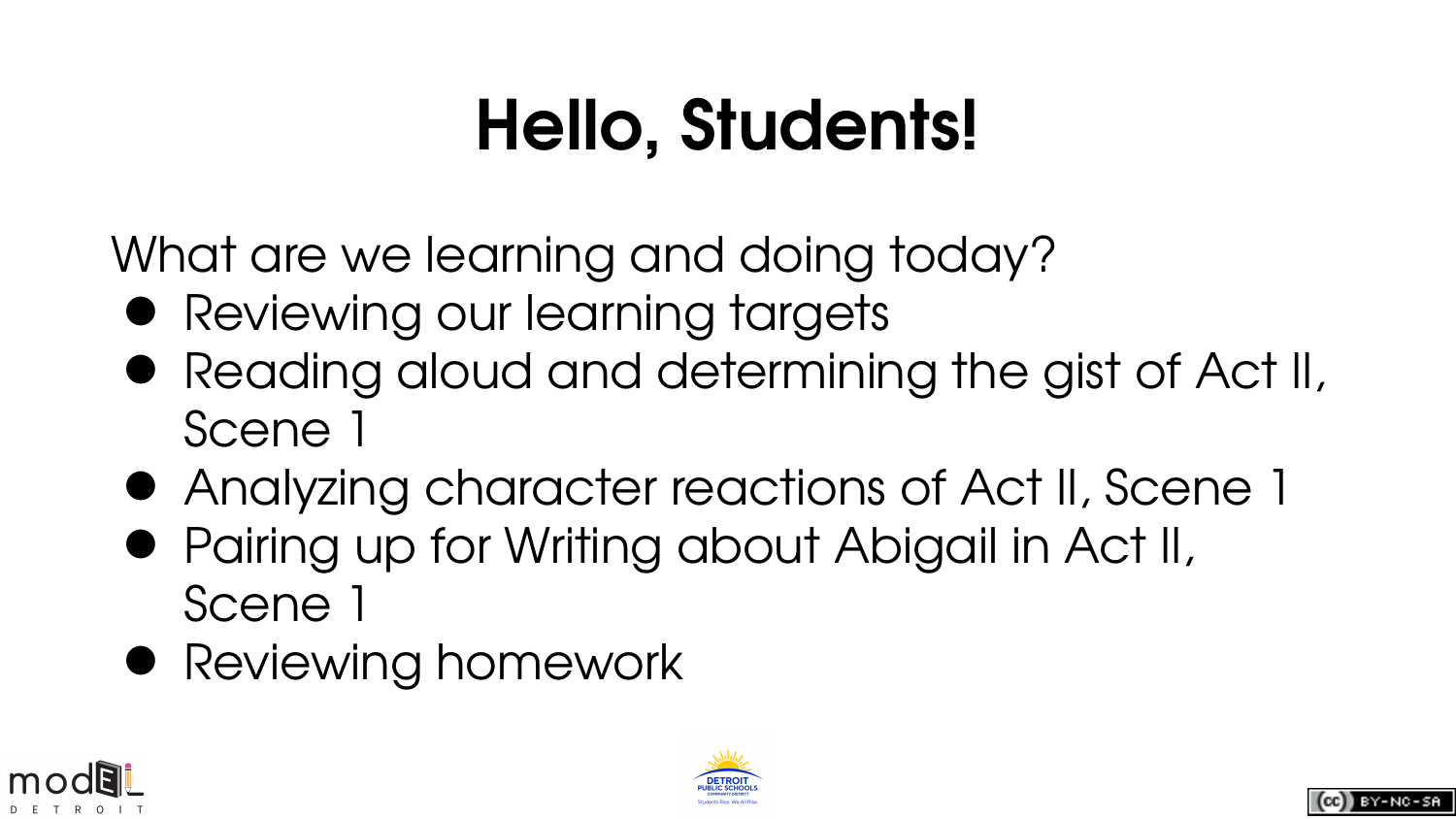

# Hello, Students!
What are we learning and doing today?
Reviewing our learning targets
Reading aloud and determining the gist of Act II, Scene 1
Analyzing character reactions of Act II, Scene 1
Pairing up for Writing about Abigail in Act II, Scene 1
Reviewing homework